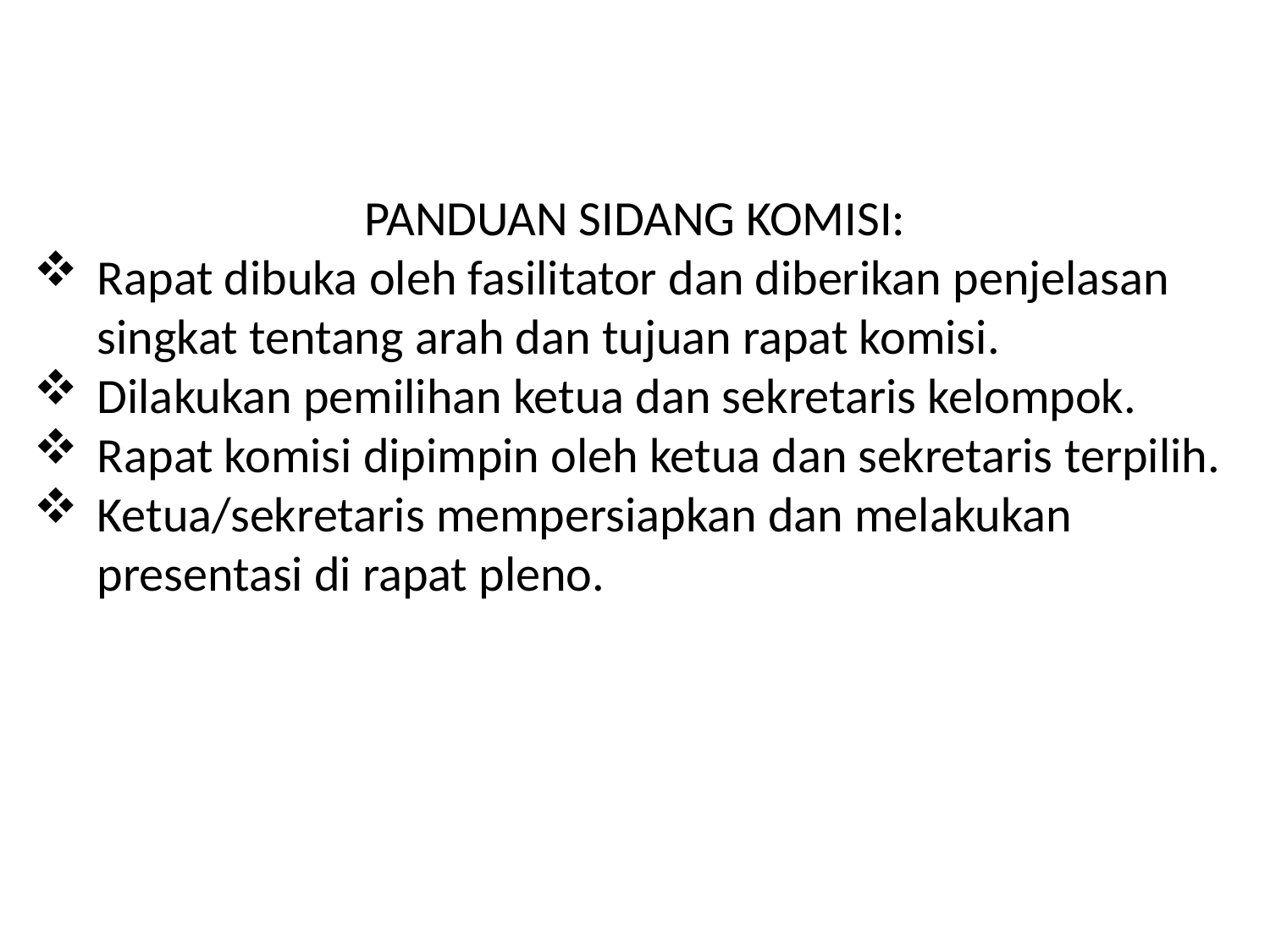

PANDUAN SIDANG KOMISI:
Rapat dibuka oleh fasilitator dan diberikan penjelasan singkat tentang arah dan tujuan rapat komisi.
Dilakukan pemilihan ketua dan sekretaris kelompok.
Rapat komisi dipimpin oleh ketua dan sekretaris terpilih.
Ketua/sekretaris mempersiapkan dan melakukan presentasi di rapat pleno.